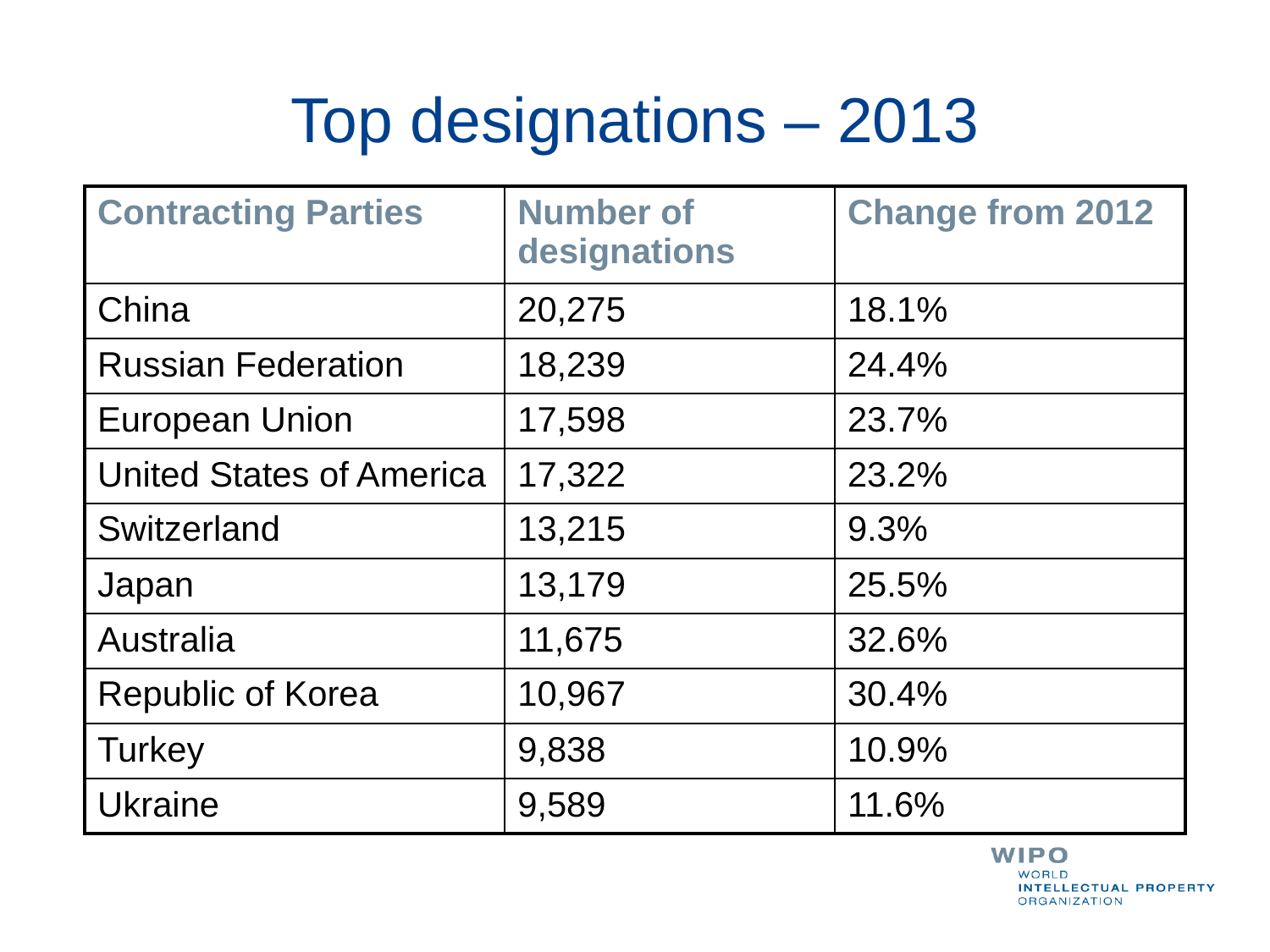

# Top designations – 2013
| Contracting Parties | Number of designations | Change from 2012 |
| --- | --- | --- |
| China | 20,275 | 18.1% |
| Russian Federation | 18,239 | 24.4% |
| European Union | 17,598 | 23.7% |
| United States of America | 17,322 | 23.2% |
| Switzerland | 13,215 | 9.3% |
| Japan | 13,179 | 25.5% |
| Australia | 11,675 | 32.6% |
| Republic of Korea | 10,967 | 30.4% |
| Turkey | 9,838 | 10.9% |
| Ukraine | 9,589 | 11.6% |